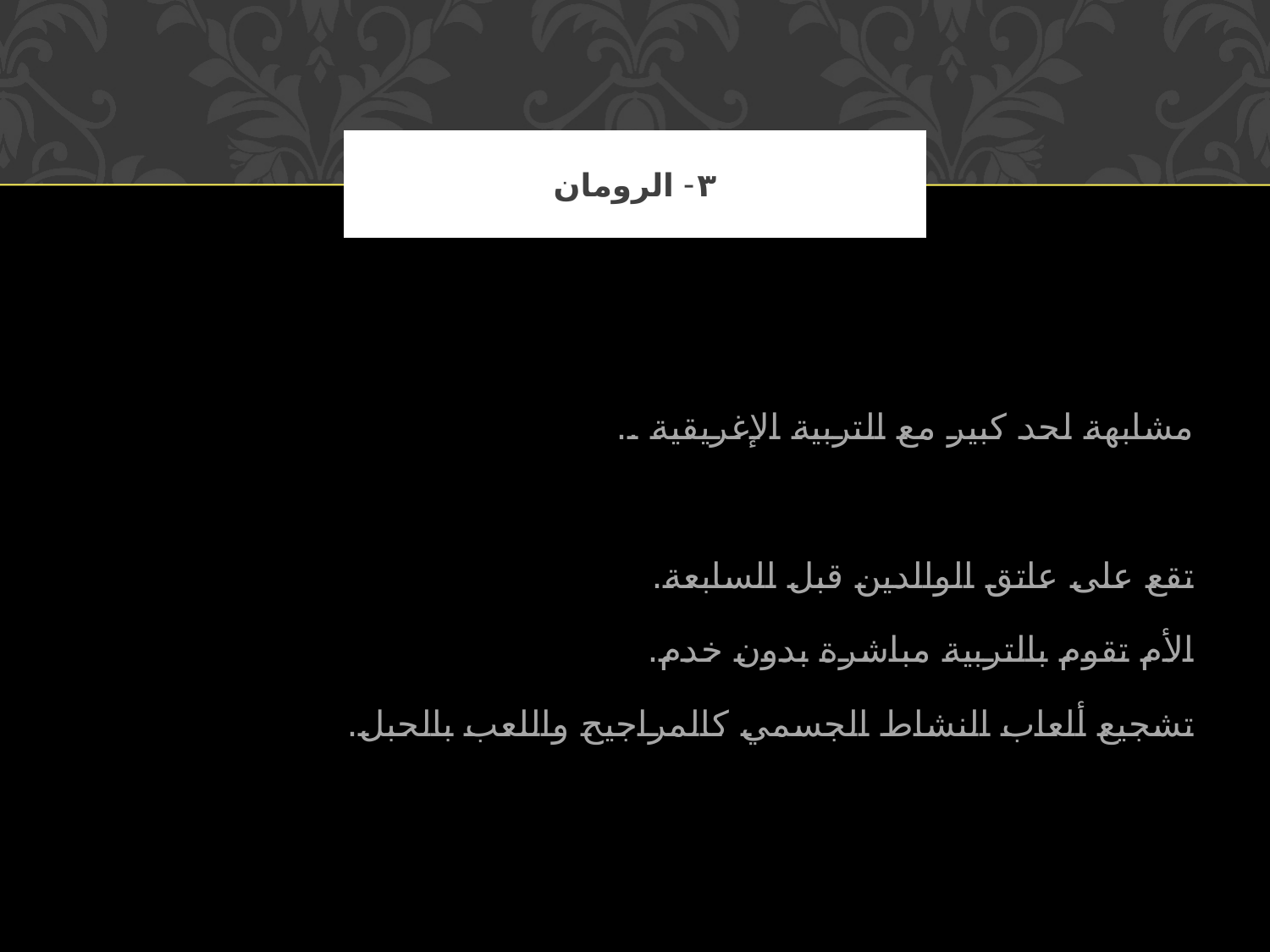

# ٣- الرومان
مشابهة لحد كبير مع التربية الإغريقية ..

تقع على عاتق الوالدين قبل السابعة.
الأم تقوم بالتربية مباشرة بدون خدم.
تشجيع ألعاب النشاط الجسمي كالمراجيح واللعب بالحبل.